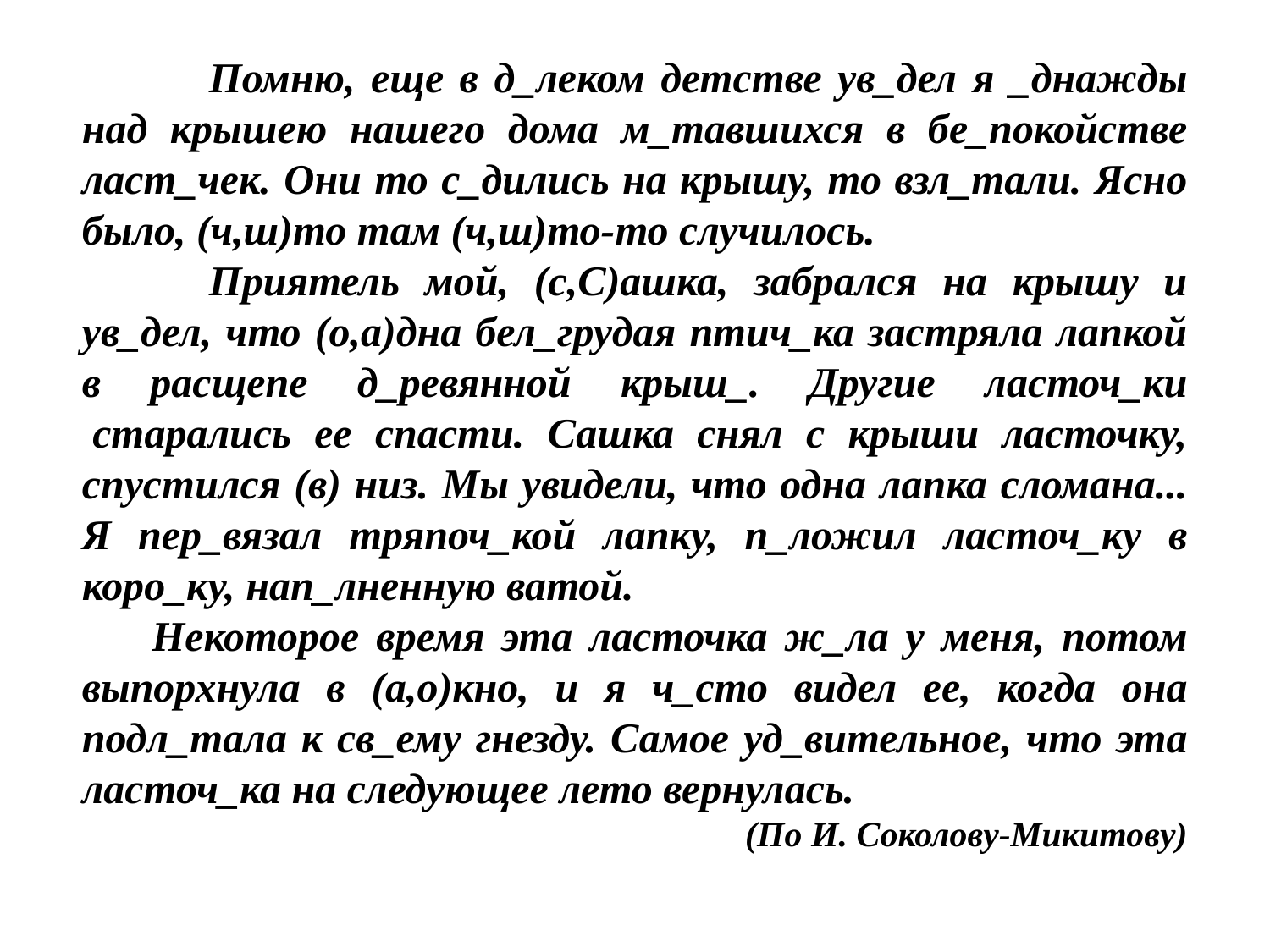

Помню, еще в д_леком детстве ув_дел я _днажды над крышею нашего дома м_тавшихся в бе_покойстве ласт_чек. Они то с_дились на крышу, то взл_тали. Ясно было, (ч,ш)то там (ч,ш)то-то случилось.
	Приятель мой, (с,С)ашка, забрался на крышу и ув_дел, что (о,а)дна бел_грудая птич_ка застряла лапкой в расщепе д_ревянной крыш_. Другие ласточ_ки  старались ее спасти. Сашка снял с крыши ласточку, спустился (в) низ. Мы увидели, что одна лапка сломана... Я пер_вязал тряпоч_кой лапку, п_ложил ласточ_ку в коро_ку, нап_лненную ватой.
      Некоторое время эта ласточка ж_ла у меня, потом выпорхнула в (а,о)кно, и я ч_сто видел ее, когда она подл_тала к св_ему гнезду. Самое уд_вительное, что эта ласточ_ка на следующее лето вернулась.
(По И. Соколову-Микитову)